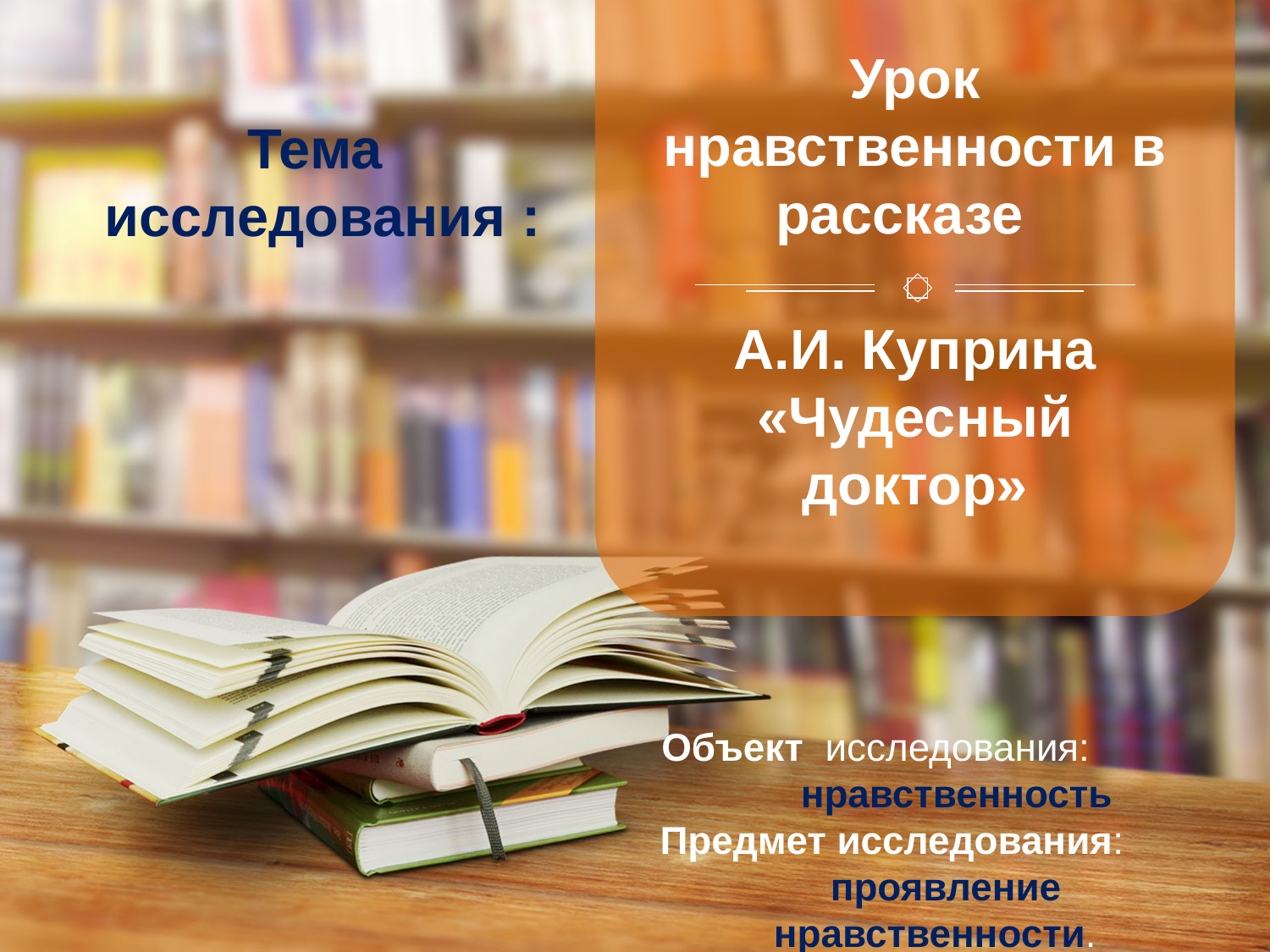

Урок нравственности в рассказе

А.И. Куприна «Чудесный доктор»
Тема
 исследования :

Объект  исследования:                нравственность
Предмет исследования:           проявление нравственности.